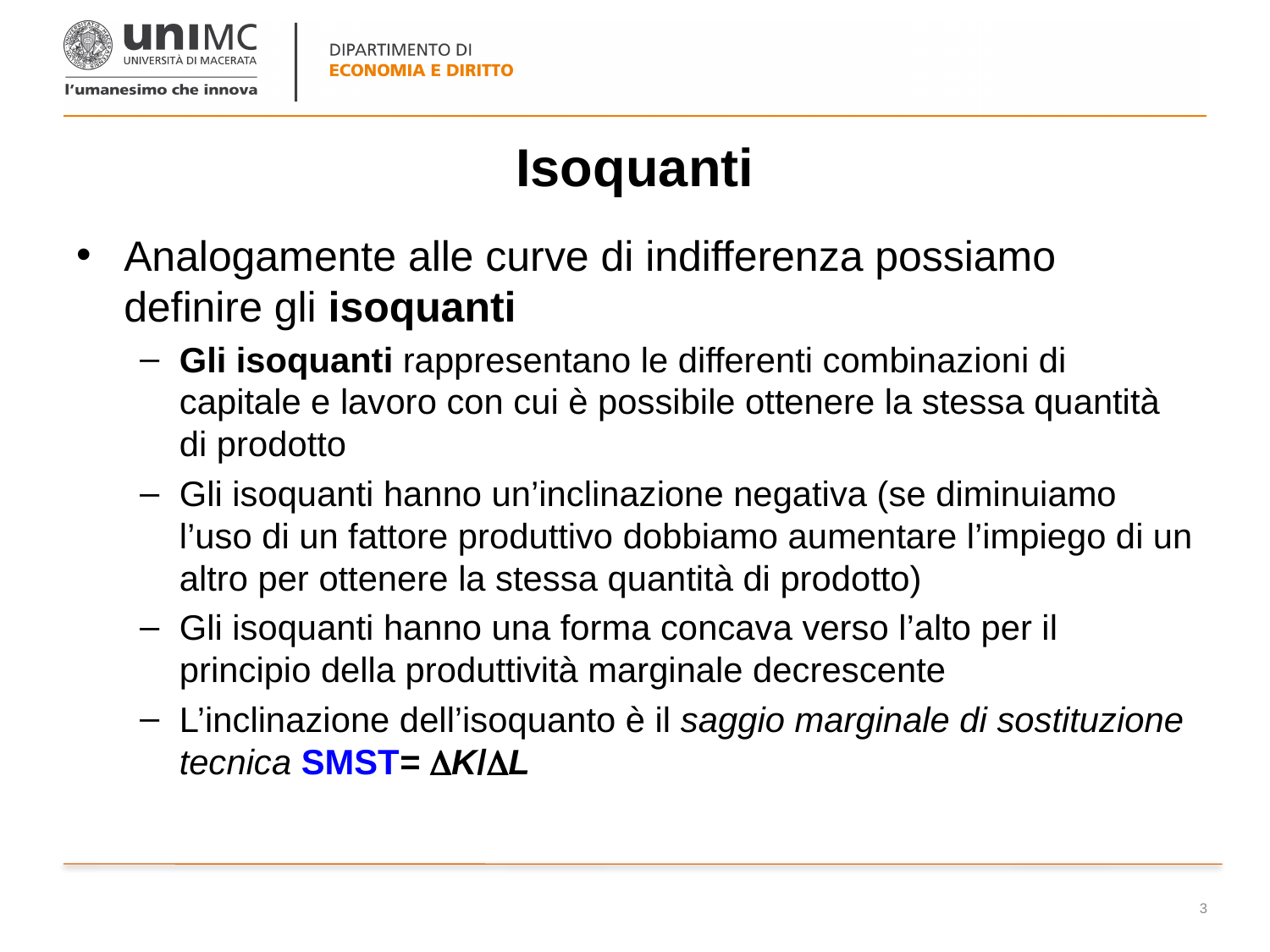

# Isoquanti
Analogamente alle curve di indifferenza possiamo definire gli isoquanti
Gli isoquanti rappresentano le differenti combinazioni di capitale e lavoro con cui è possibile ottenere la stessa quantità di prodotto
Gli isoquanti hanno un’inclinazione negativa (se diminuiamo l’uso di un fattore produttivo dobbiamo aumentare l’impiego di un altro per ottenere la stessa quantità di prodotto)
Gli isoquanti hanno una forma concava verso l’alto per il principio della produttività marginale decrescente
L’inclinazione dell’isoquanto è il saggio marginale di sostituzione tecnica SMST= ΔK/ΔL
3